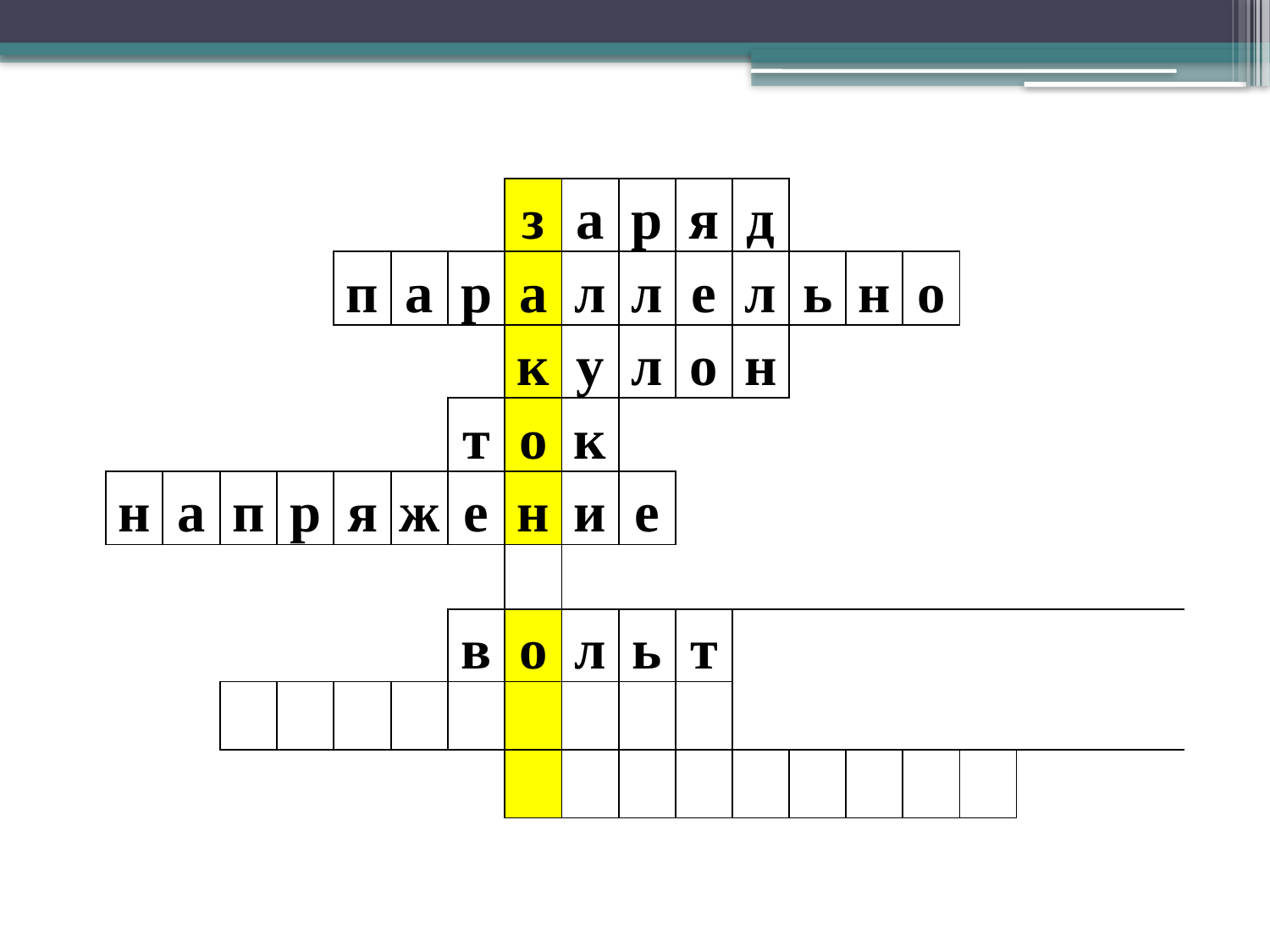

|  |  |  |  |  |  |  |  |  |  |  |  |  |  |  |  |  |
| --- | --- | --- | --- | --- | --- | --- | --- | --- | --- | --- | --- | --- | --- | --- | --- | --- |
|  |  |  |  |  |  |  | з | а | р | я | д |  |  |  |  |  |
|  |  |  |  | п | а | р | а | л | л | е | л | ь | н | о |  |  |
|  |  |  |  |  |  |  | к | у | л | о | н |  |  |  |  |  |
|  |  |  |  |  |  | т | о | к |  |  |  |  |  |  |  |  |
| н | а | п | р | я | ж | е | н | и | е |  |  |  |  |  |  |  |
|  |  |  |  |  |  |  |  |  |  |  |  |  |  |  |  |  |
|  |  |  |  |  |  | в | о | л | ь | т |  |  |  |  |  |  |
|  |  |  |  |  |  |  |  |  |  |  |  |  |  |  |  |  |
|  |  |  |  |  |  |  |  |  |  |  |  |  |  |  |  |  |